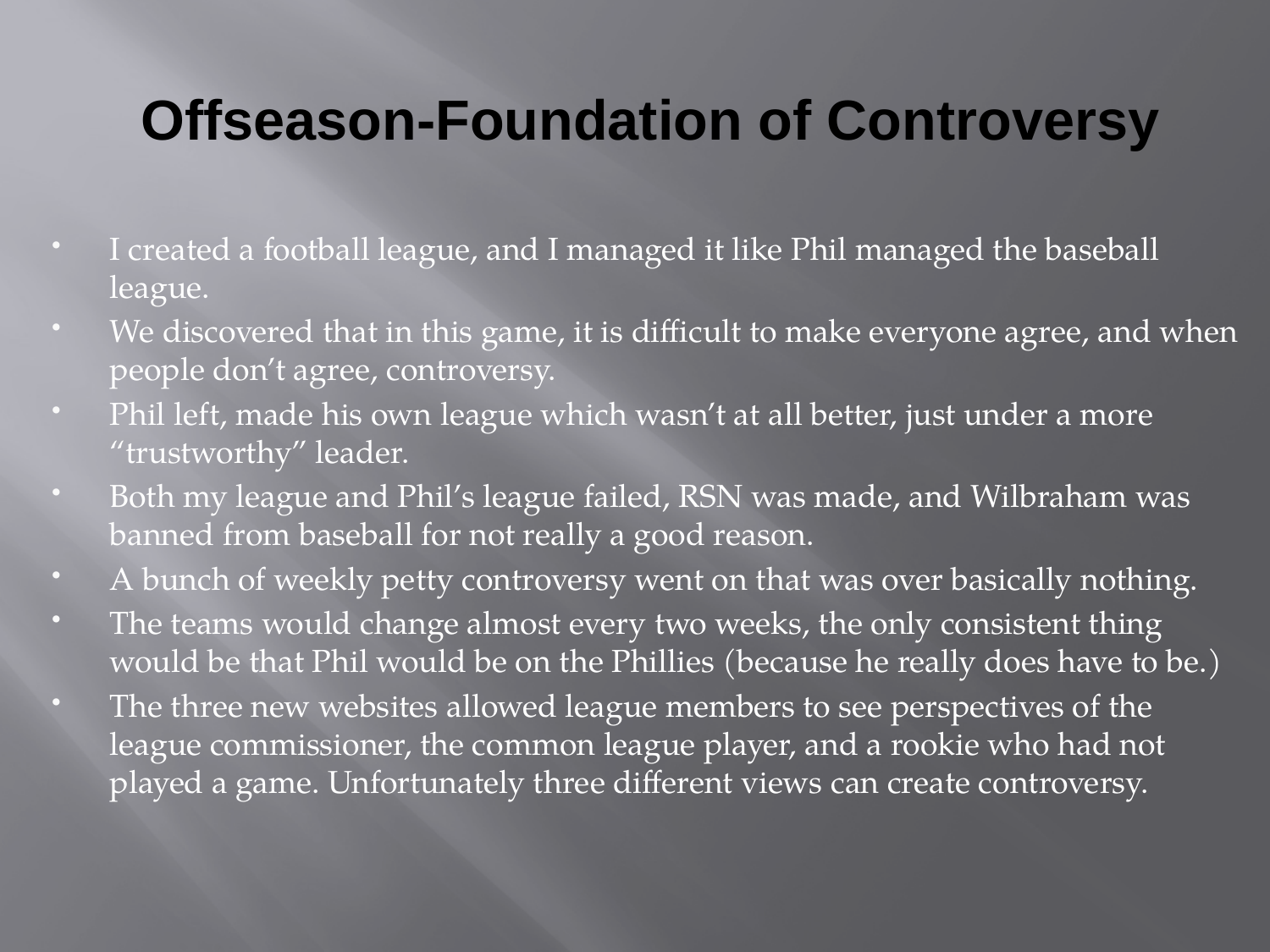

# Offseason-Foundation of Controversy
I created a football league, and I managed it like Phil managed the baseball league.
We discovered that in this game, it is difficult to make everyone agree, and when people don’t agree, controversy.
Phil left, made his own league which wasn’t at all better, just under a more “trustworthy” leader.
Both my league and Phil’s league failed, RSN was made, and Wilbraham was banned from baseball for not really a good reason.
A bunch of weekly petty controversy went on that was over basically nothing.
The teams would change almost every two weeks, the only consistent thing would be that Phil would be on the Phillies (because he really does have to be.)
The three new websites allowed league members to see perspectives of the league commissioner, the common league player, and a rookie who had not played a game. Unfortunately three different views can create controversy.